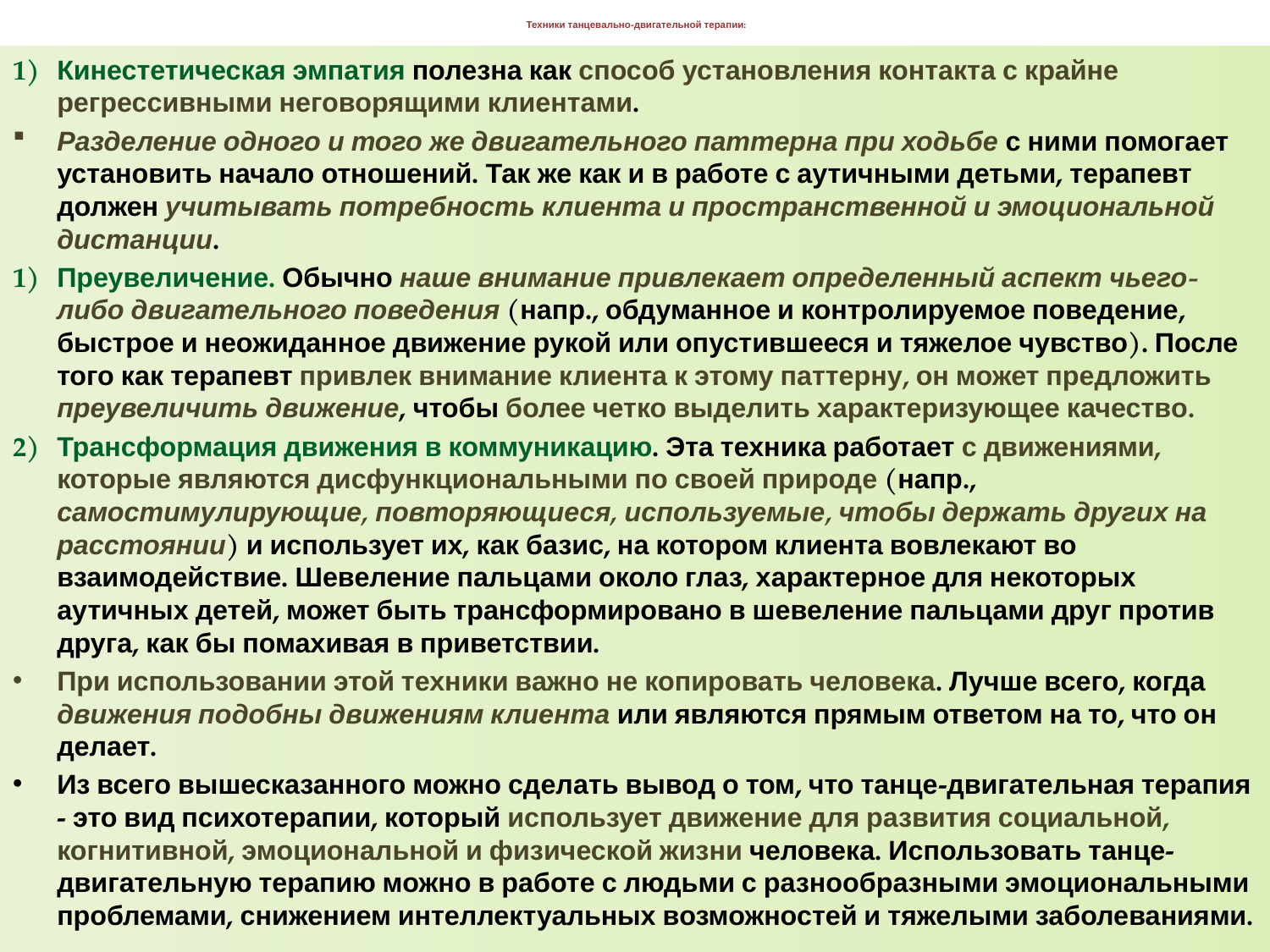

# Техники танцевально-двигательной терапии:
Кинестетическая эмпатия полезна как способ установления контакта с крайне регрессивными неговорящими клиентами.
Разделение одного и того же двигательного паттерна при ходьбе с ними помогает установить начало отношений. Так же как и в работе с аутичными детьми, терапевт должен учитывать потребность клиента и пространственной и эмоциональной дистанции.
Преувеличение. Обычно наше внимание привлекает определенный аспект чьего-либо двигательного поведения (напр., обдуманное и контролируемое поведение, быстрое и неожиданное движение рукой или опустившееся и тяжелое чувство). После того как терапевт привлек внимание клиента к этому паттерну, он может предложить преувеличить движение, чтобы более четко выделить характеризующее качество.
Трансформация движения в коммуникацию. Эта техника работает с движениями, которые являются дисфункциональными по своей природе (напр., самостимулирующие, повторяющиеся, используемые, чтобы держать других на расстоянии) и использует их, как базис, на котором клиента вовлекают во взаимодействие. Шевеление пальцами около глаз, характерное для некоторых аутичных детей, может быть трансформировано в шевеление пальцами друг против друга, как бы помахивая в приветствии.
При использовании этой техники важно не копировать человека. Лучше всего, когда движения подобны движениям клиента или являются прямым ответом на то, что он делает.
Из всего вышесказанного можно сделать вывод о том, что танце-двигательная терапия - это вид психотерапии, который использует движение для развития социальной, когнитивной, эмоциональной и физической жизни человека. Использовать танце-двигательную терапию можно в работе с людьми с разнообразными эмоциональными проблемами, снижением интеллектуальных возможностей и тяжелыми заболеваниями.